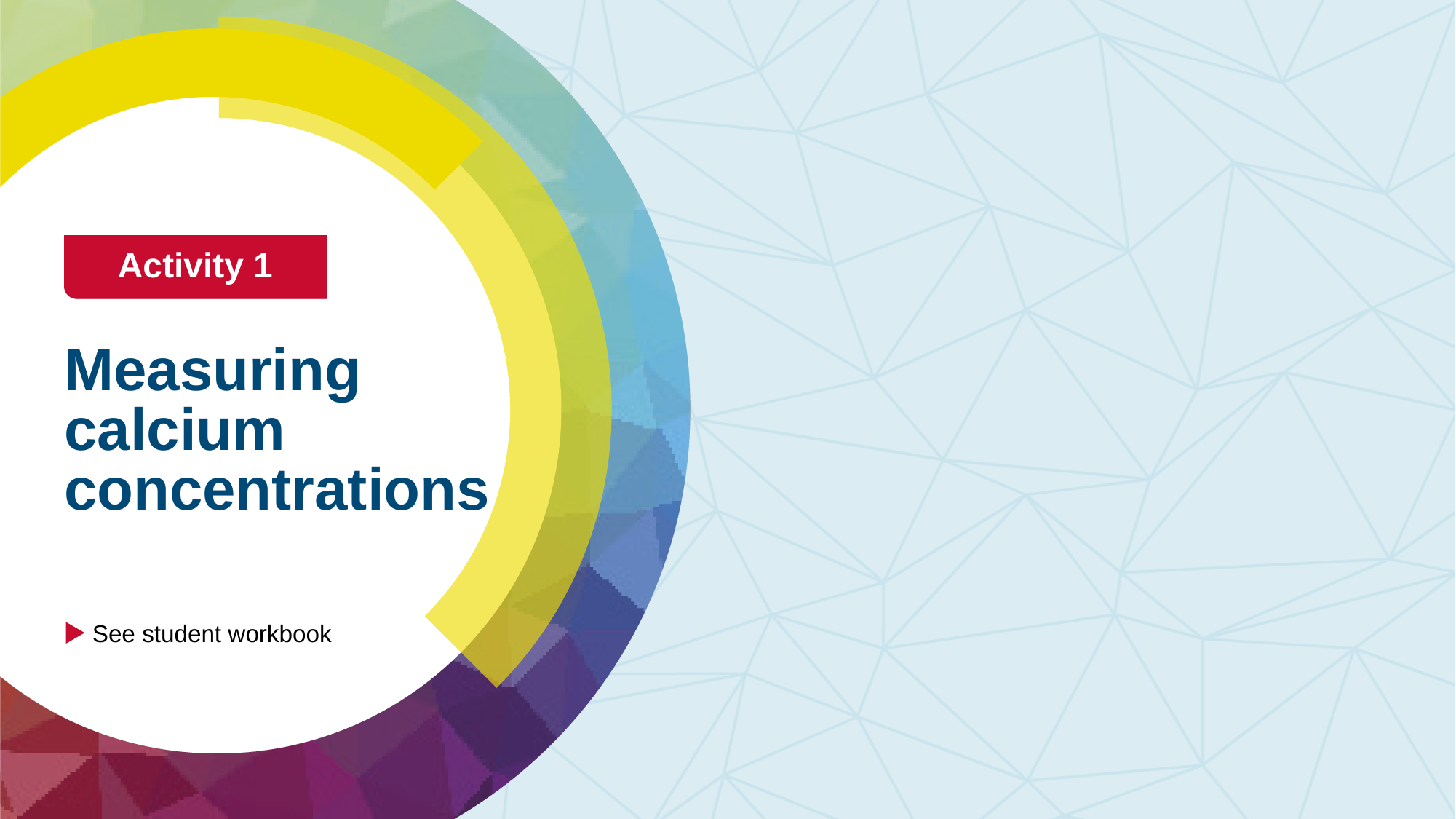

Activity 1
# Measuring calcium concentrations
See student workbook